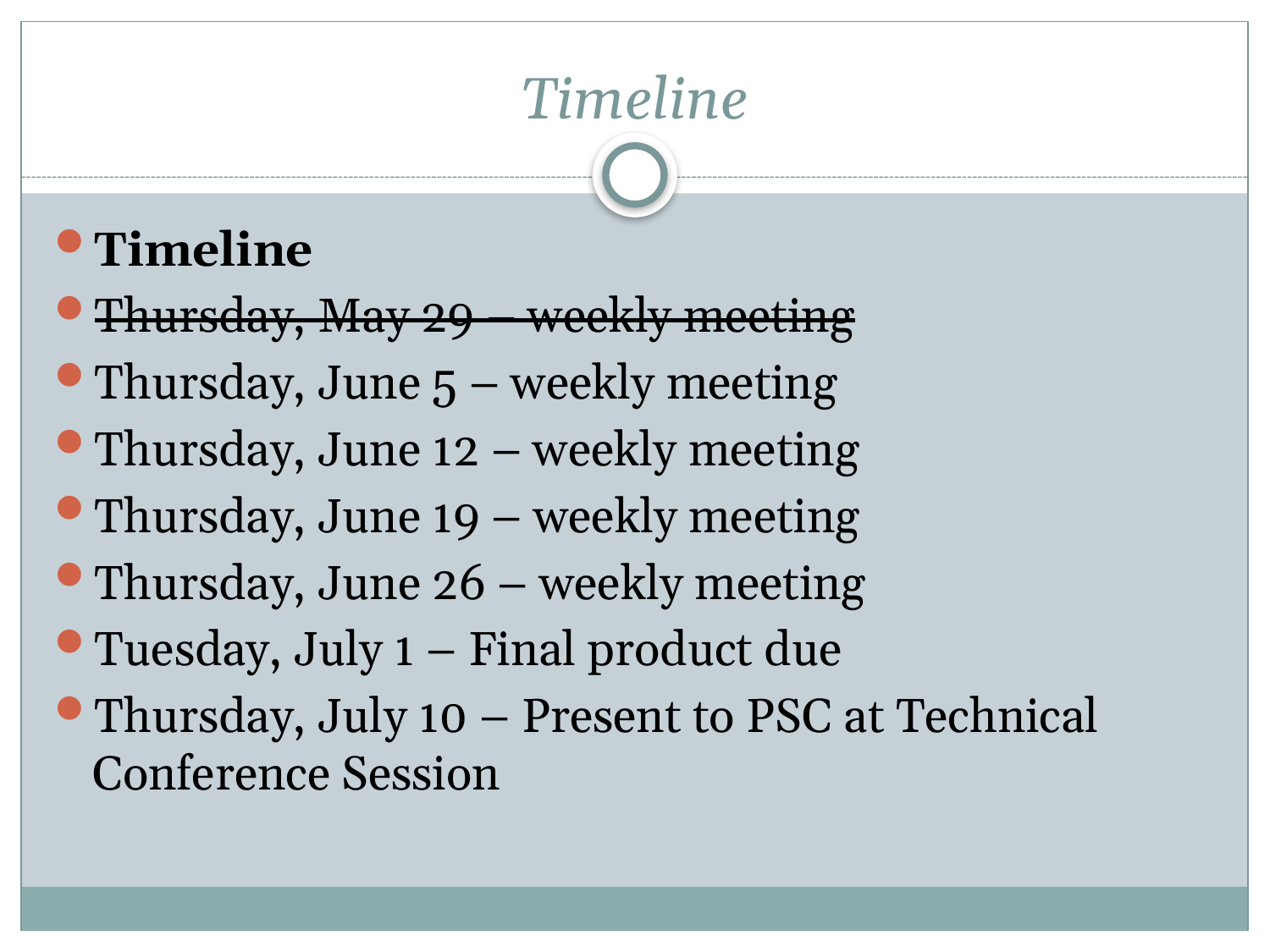

# Timeline
Timeline
Thursday, May 29 – weekly meeting
Thursday, June 5 – weekly meeting
Thursday, June 12 – weekly meeting
Thursday, June 19 – weekly meeting
Thursday, June 26 – weekly meeting
Tuesday, July 1 – Final product due
Thursday, July 10 – Present to PSC at Technical Conference Session